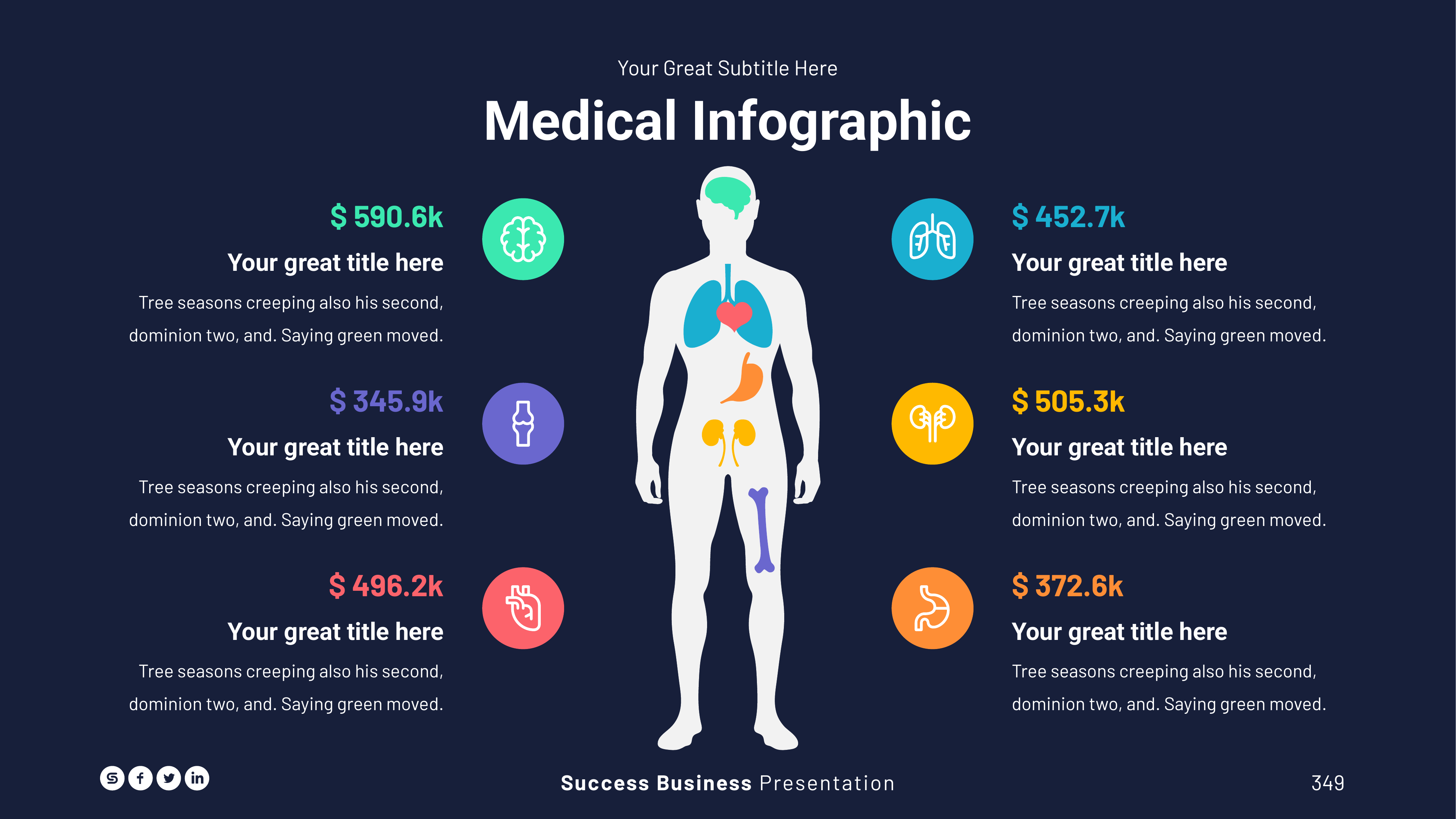

Your Great Subtitle Here
Medical Infographic

$ 590.6k
$ 452.7k

Your great title here
Tree seasons creeping also his second, dominion two, and. Saying green moved.
Your great title here
Tree seasons creeping also his second, dominion two, and. Saying green moved.
$ 345.9k
$ 505.3k

Your great title here
Tree seasons creeping also his second, dominion two, and. Saying green moved.
Your great title here
Tree seasons creeping also his second, dominion two, and. Saying green moved.
$ 496.2k
$ 372.6k

Your great title here
Tree seasons creeping also his second, dominion two, and. Saying green moved.
Your great title here
Tree seasons creeping also his second, dominion two, and. Saying green moved.